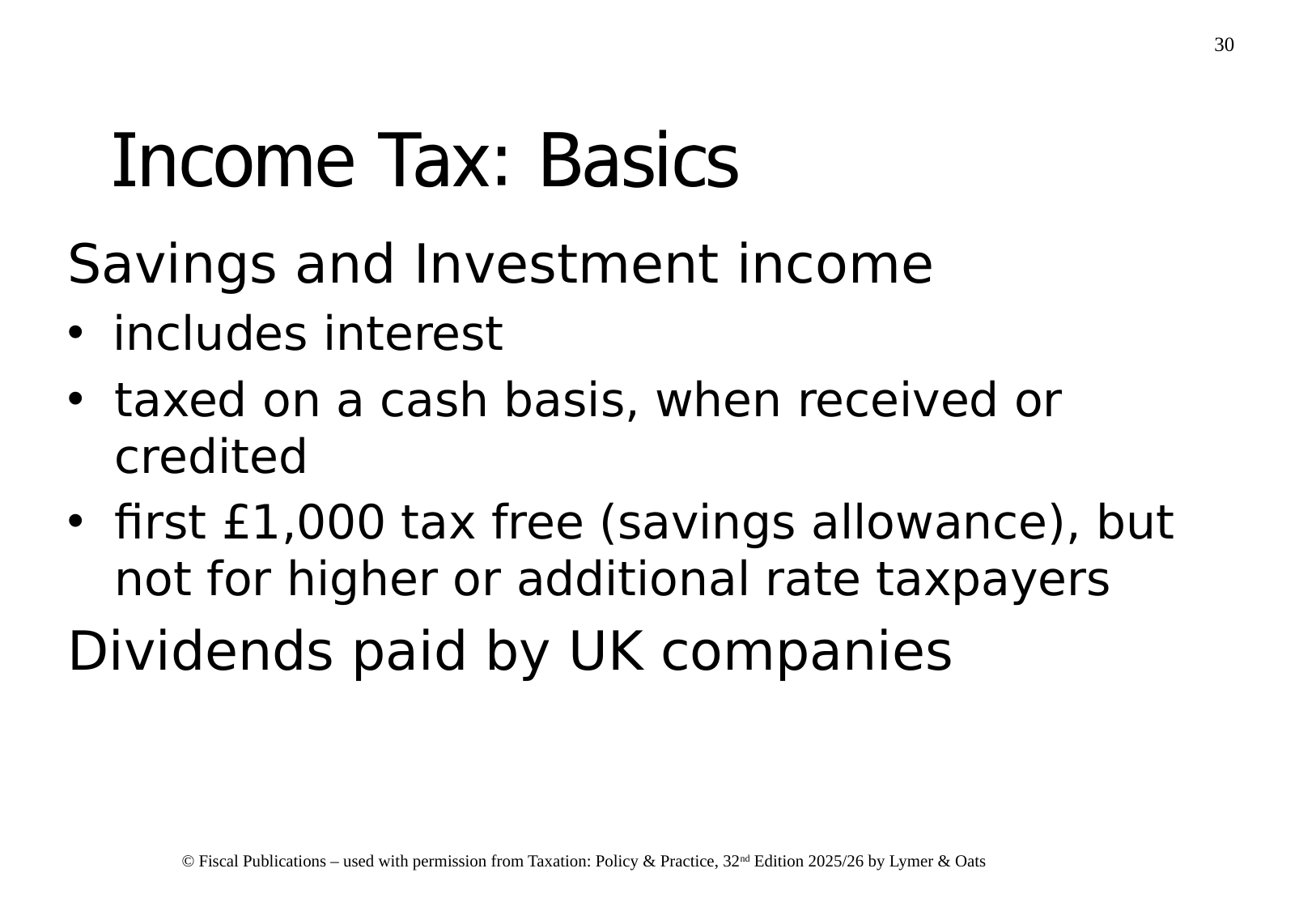

# Income Tax: Basics
Savings and Investment income
includes interest
taxed on a cash basis, when received or credited
first £1,000 tax free (savings allowance), but not for higher or additional rate taxpayers
Dividends paid by UK companies